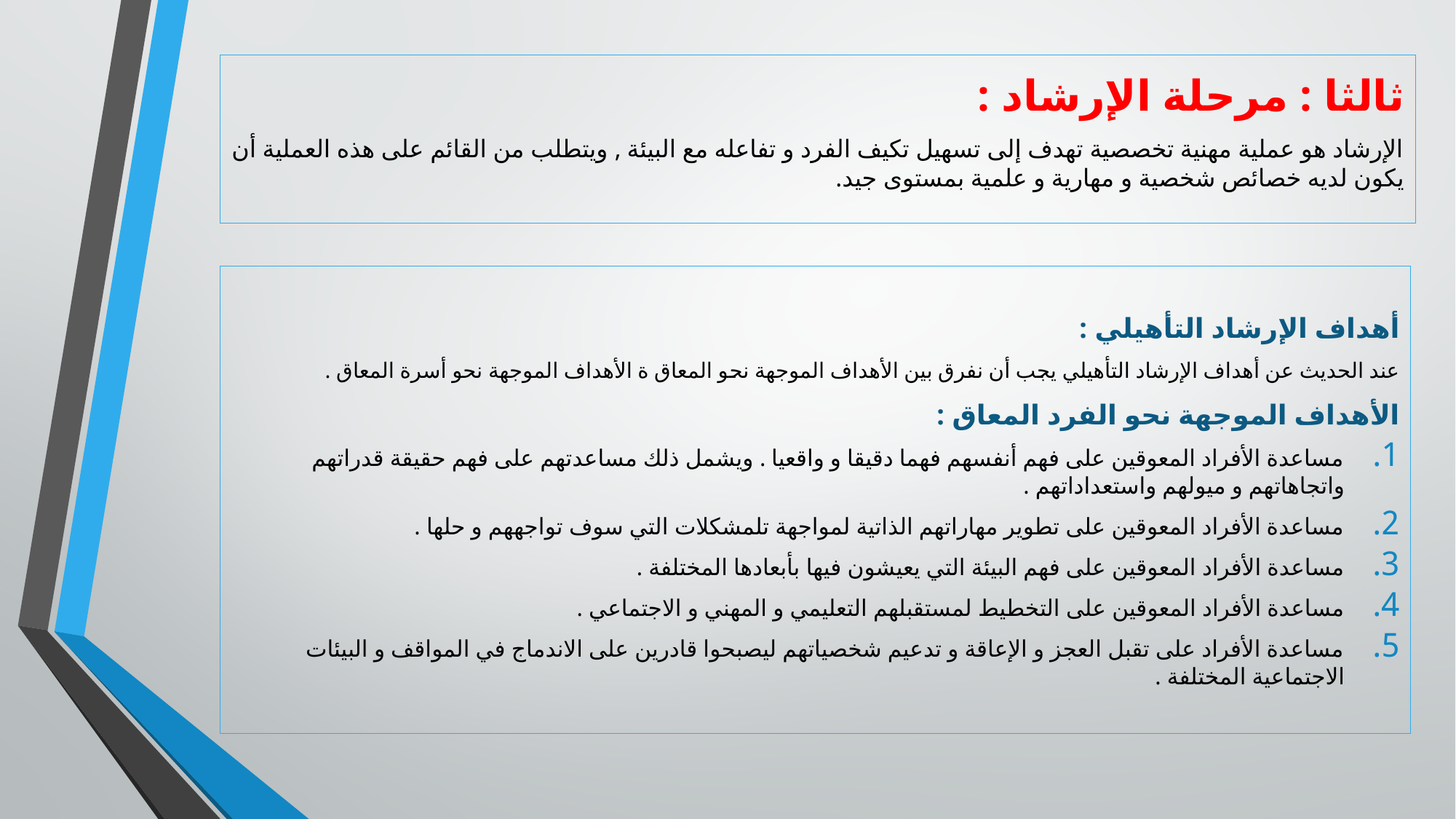

ثالثا : مرحلة الإرشاد :
الإرشاد هو عملية مهنية تخصصية تهدف إلى تسهيل تكيف الفرد و تفاعله مع البيئة , ويتطلب من القائم على هذه العملية أن يكون لديه خصائص شخصية و مهارية و علمية بمستوى جيد.

أهداف الإرشاد التأهيلي :
عند الحديث عن أهداف الإرشاد التأهيلي يجب أن نفرق بين الأهداف الموجهة نحو المعاق ة الأهداف الموجهة نحو أسرة المعاق .
الأهداف الموجهة نحو الفرد المعاق :
مساعدة الأفراد المعوقين على فهم أنفسهم فهما دقيقا و واقعيا . ويشمل ذلك مساعدتهم على فهم حقيقة قدراتهم واتجاهاتهم و ميولهم واستعداداتهم .
مساعدة الأفراد المعوقين على تطوير مهاراتهم الذاتية لمواجهة تلمشكلات التي سوف تواجههم و حلها .
مساعدة الأفراد المعوقين على فهم البيئة التي يعيشون فيها بأبعادها المختلفة .
مساعدة الأفراد المعوقين على التخطيط لمستقبلهم التعليمي و المهني و الاجتماعي .
مساعدة الأفراد على تقبل العجز و الإعاقة و تدعيم شخصياتهم ليصبحوا قادرين على الاندماج في المواقف و البيئات الاجتماعية المختلفة .